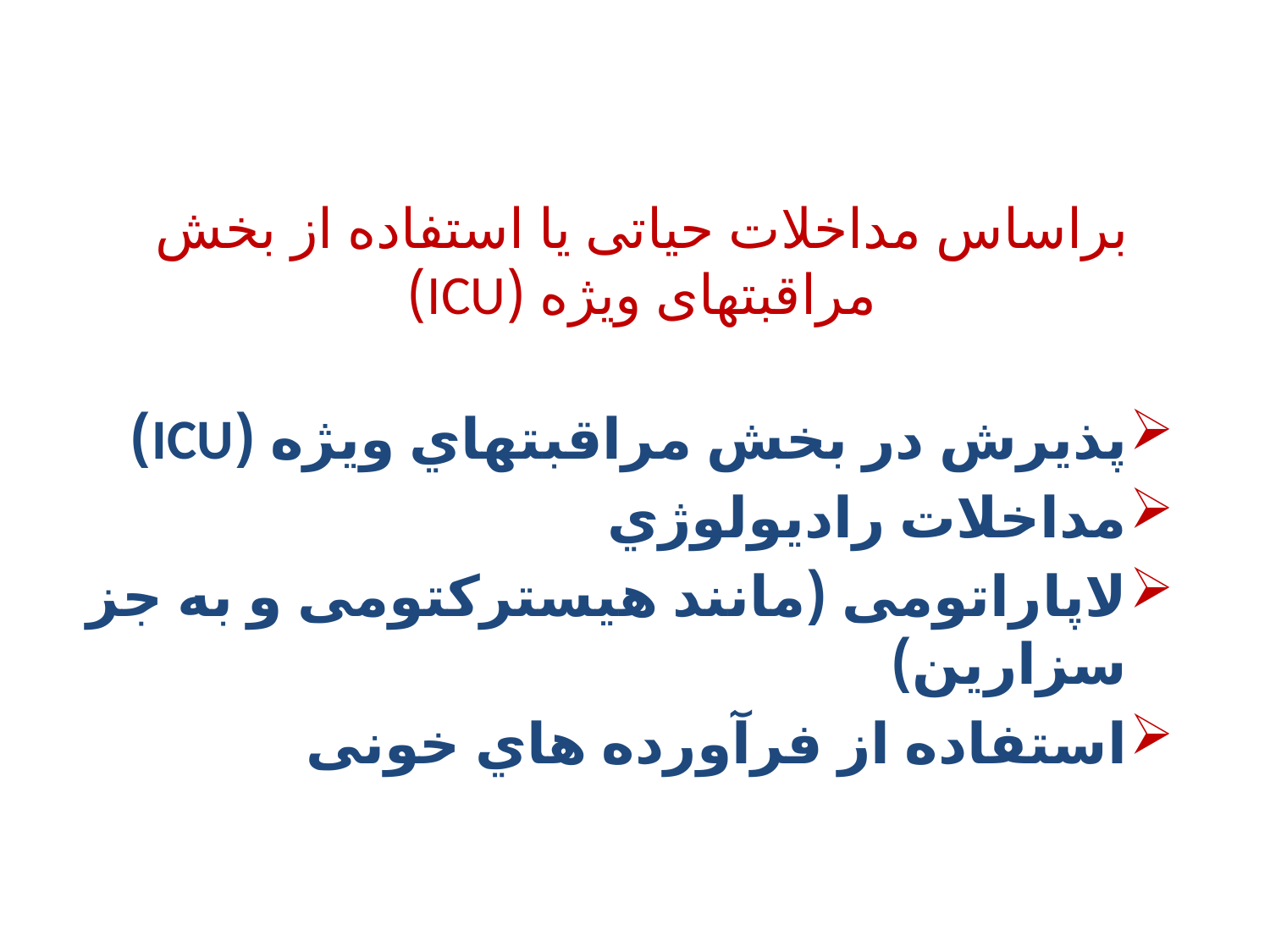

# براساس مداخلات حیاتی یا استفاده از بخش مراقبتهای ویژه (ICU)
پذیرش در بخش مراقبتهاي ویژه (ICU)
مداخلات رادیولوژي
لاپاراتومی (مانند هیسترکتومی و به جز سزارین)
استفاده از فرآورده هاي خونی